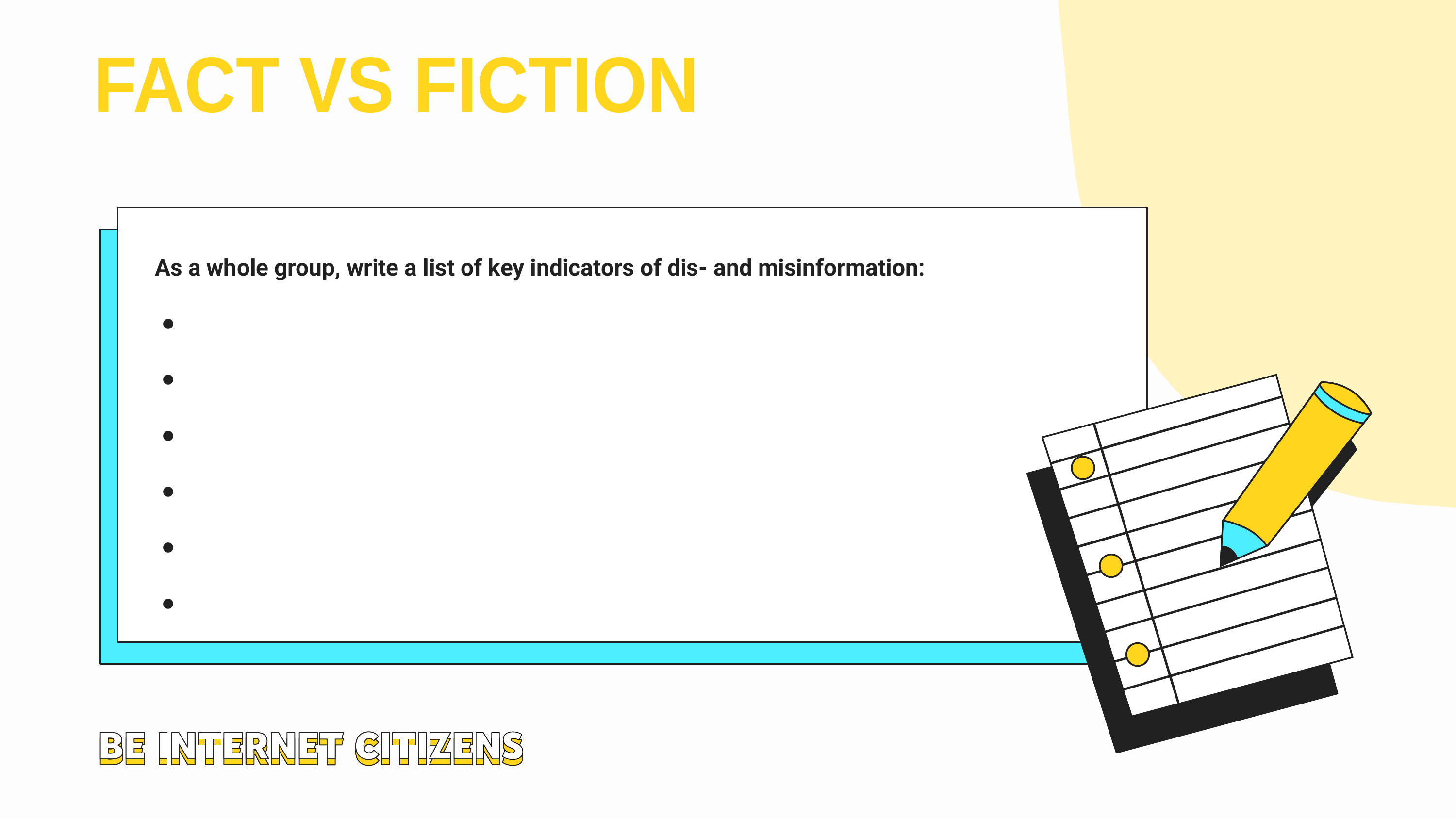

FACT VS FICTION

As a whole group, write a list of key indicators of dis- and misinformation: